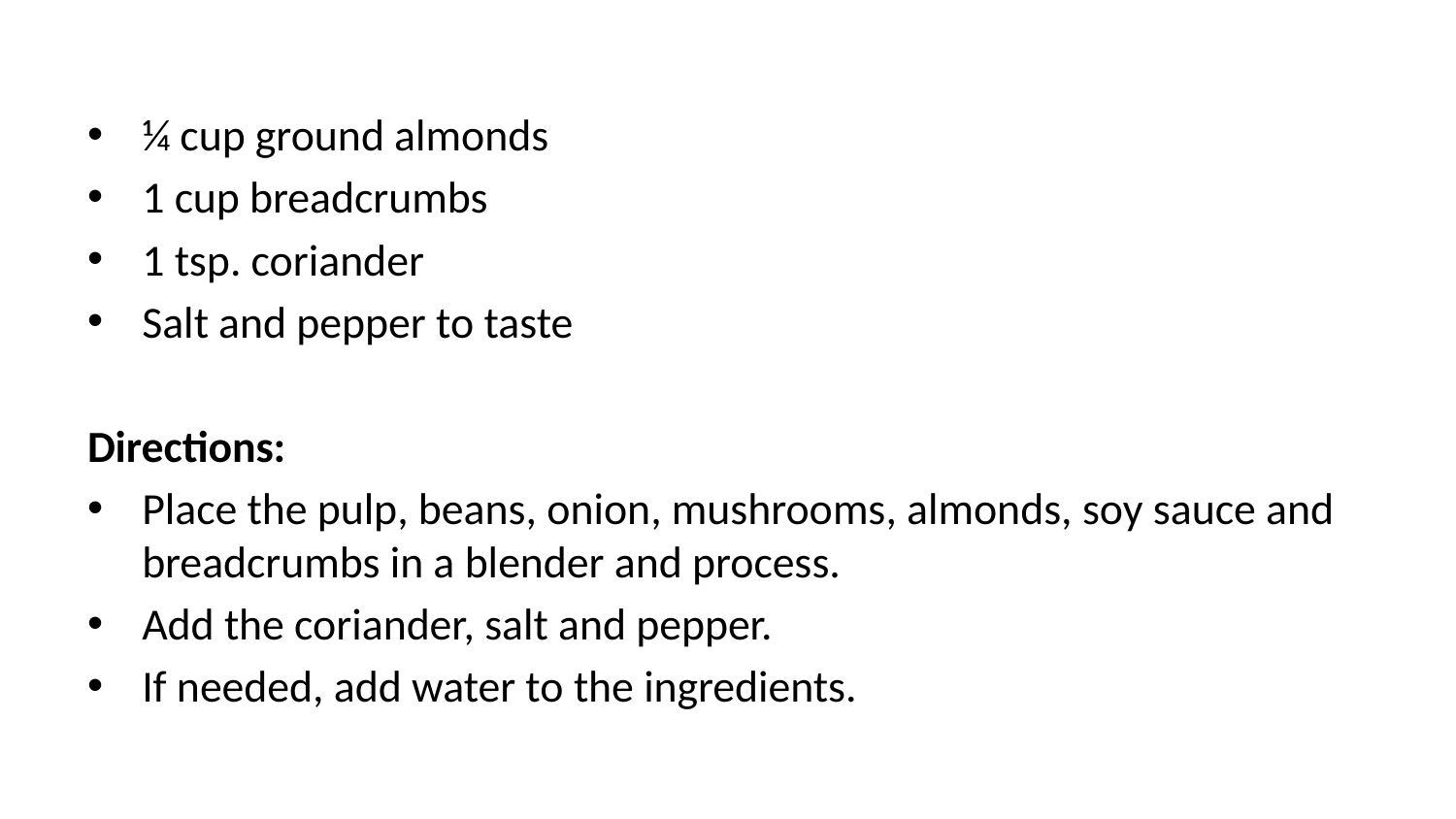

¼ cup ground almonds
1 cup breadcrumbs
1 tsp. coriander
Salt and pepper to taste

Directions:
Place the pulp, beans, onion, mushrooms, almonds, soy sauce and breadcrumbs in a blender and process.
Add the coriander, salt and pepper.
If needed, add water to the ingredients.